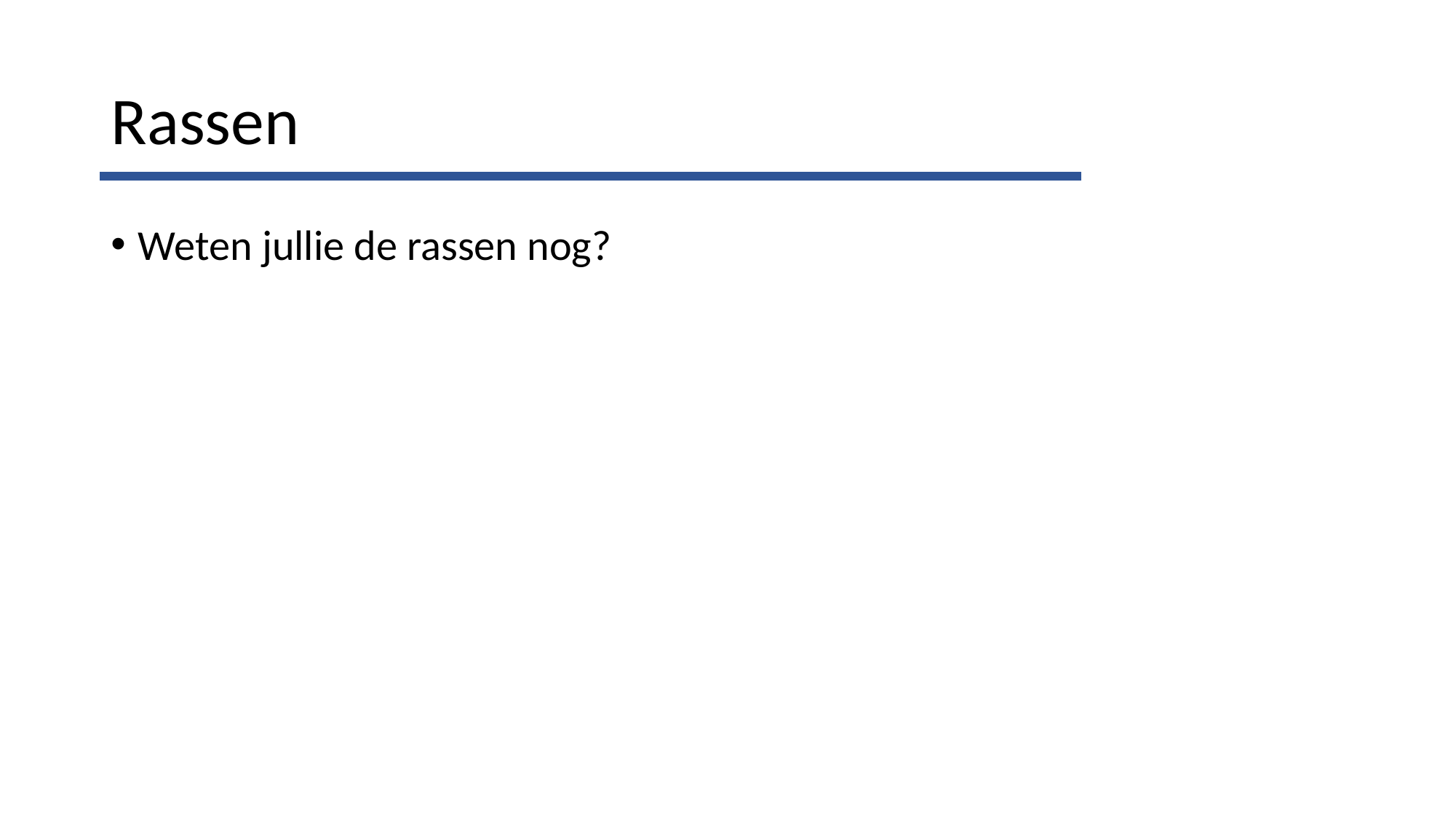

# Rassen
Weten jullie de rassen nog?